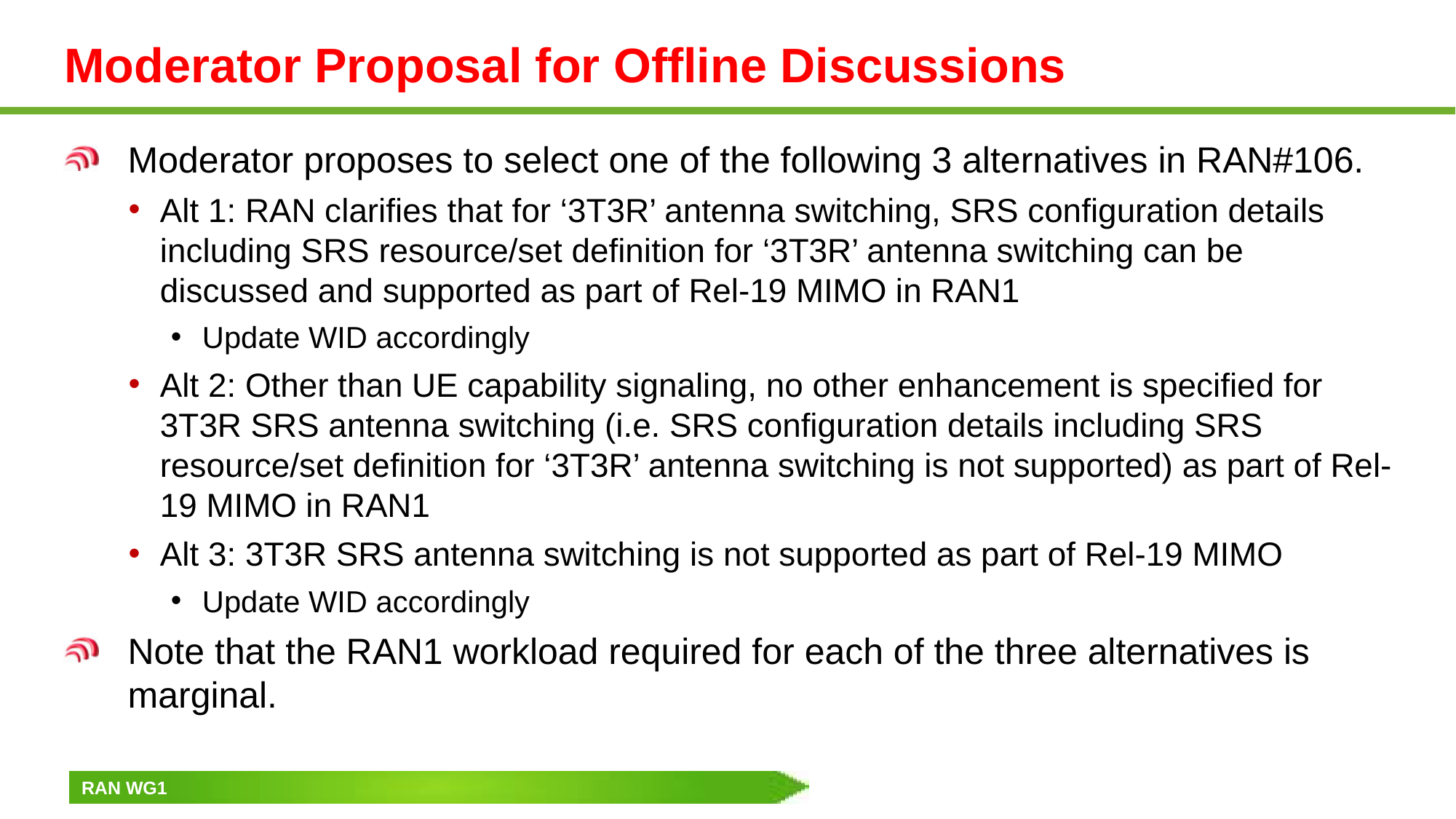

# Moderator Proposal for Offline Discussions
Moderator proposes to select one of the following 3 alternatives in RAN#106.
Alt 1: RAN clarifies that for ‘3T3R’ antenna switching, SRS configuration details including SRS resource/set definition for ‘3T3R’ antenna switching can be discussed and supported as part of Rel-19 MIMO in RAN1
Update WID accordingly
Alt 2: Other than UE capability signaling, no other enhancement is specified for 3T3R SRS antenna switching (i.e. SRS configuration details including SRS resource/set definition for ‘3T3R’ antenna switching is not supported) as part of Rel-19 MIMO in RAN1
Alt 3: 3T3R SRS antenna switching is not supported as part of Rel-19 MIMO
Update WID accordingly
Note that the RAN1 workload required for each of the three alternatives is marginal.